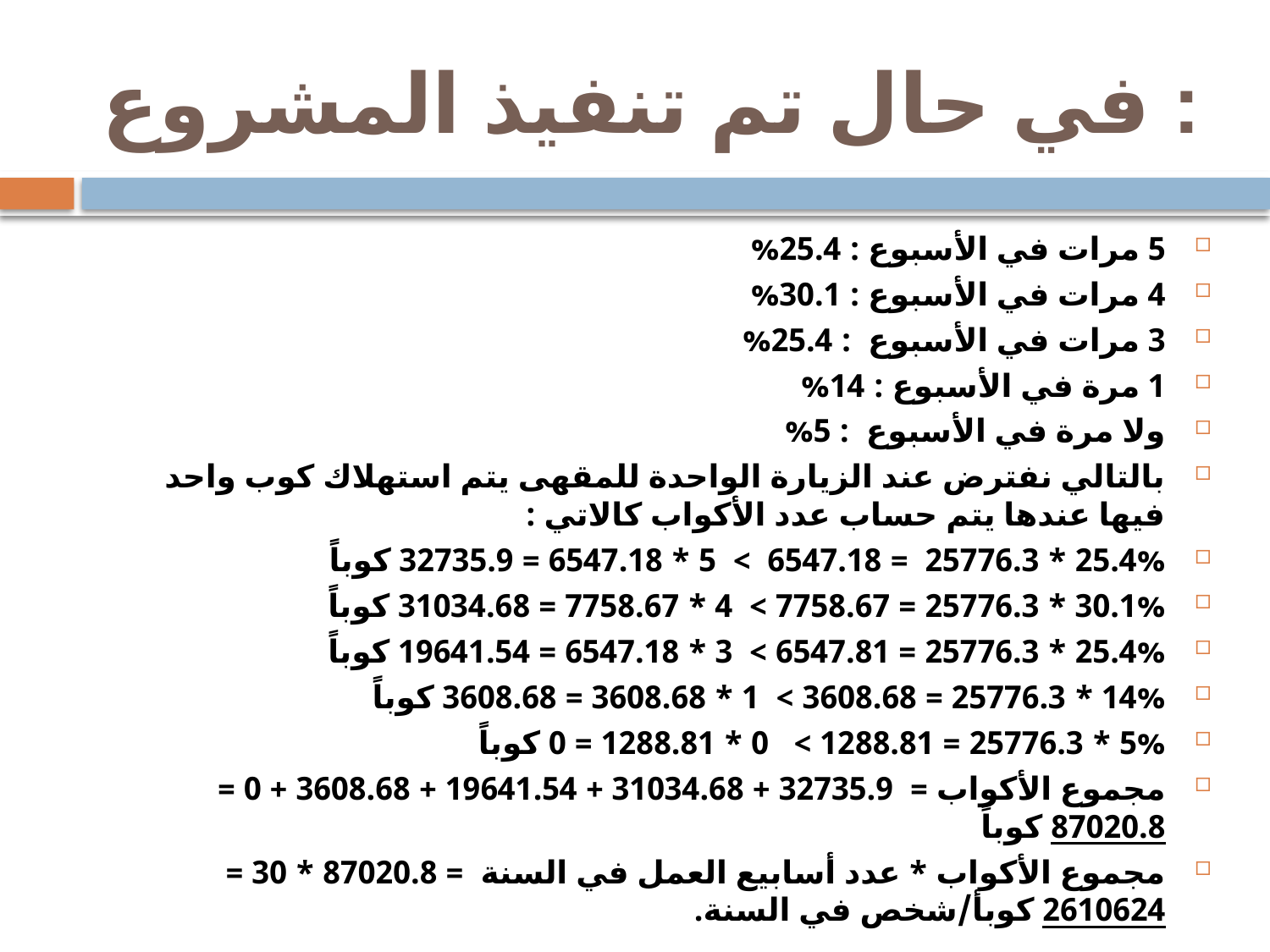

# في حال تم تنفيذ المشروع :
5 مرات في الأسبوع : 25.4%
4 مرات في الأسبوع : 30.1%
3 مرات في الأسبوع  : 25.4%
1 مرة في الأسبوع : 14%
ولا مرة في الأسبوع  : 5%
بالتالي نفترض عند الزيارة الواحدة للمقهى يتم استهلاك كوب واحد فيها عندها يتم حساب عدد الأكواب كالاتي :
25.4% * 25776.3  = 6547.18  >  5 * 6547.18 = 32735.9 كوباً
30.1% * 25776.3 = 7758.67 >  4 * 7758.67 = 31034.68 كوباً
25.4% * 25776.3 = 6547.81 >  3 * 6547.18 = 19641.54 كوباً
14% * 25776.3 = 3608.68 >  1 * 3608.68 = 3608.68 كوباً
5% * 25776.3 = 1288.81 >   0 * 1288.81 = 0 كوباً
مجموع الأكواب =  32735.9 + 31034.68 + 19641.54 + 3608.68 + 0 = 87020.8 كوباً
مجموع الأكواب * عدد أسابيع العمل في السنة  = 87020.8 * 30 = 2610624 كوبأ/شخص في السنة.